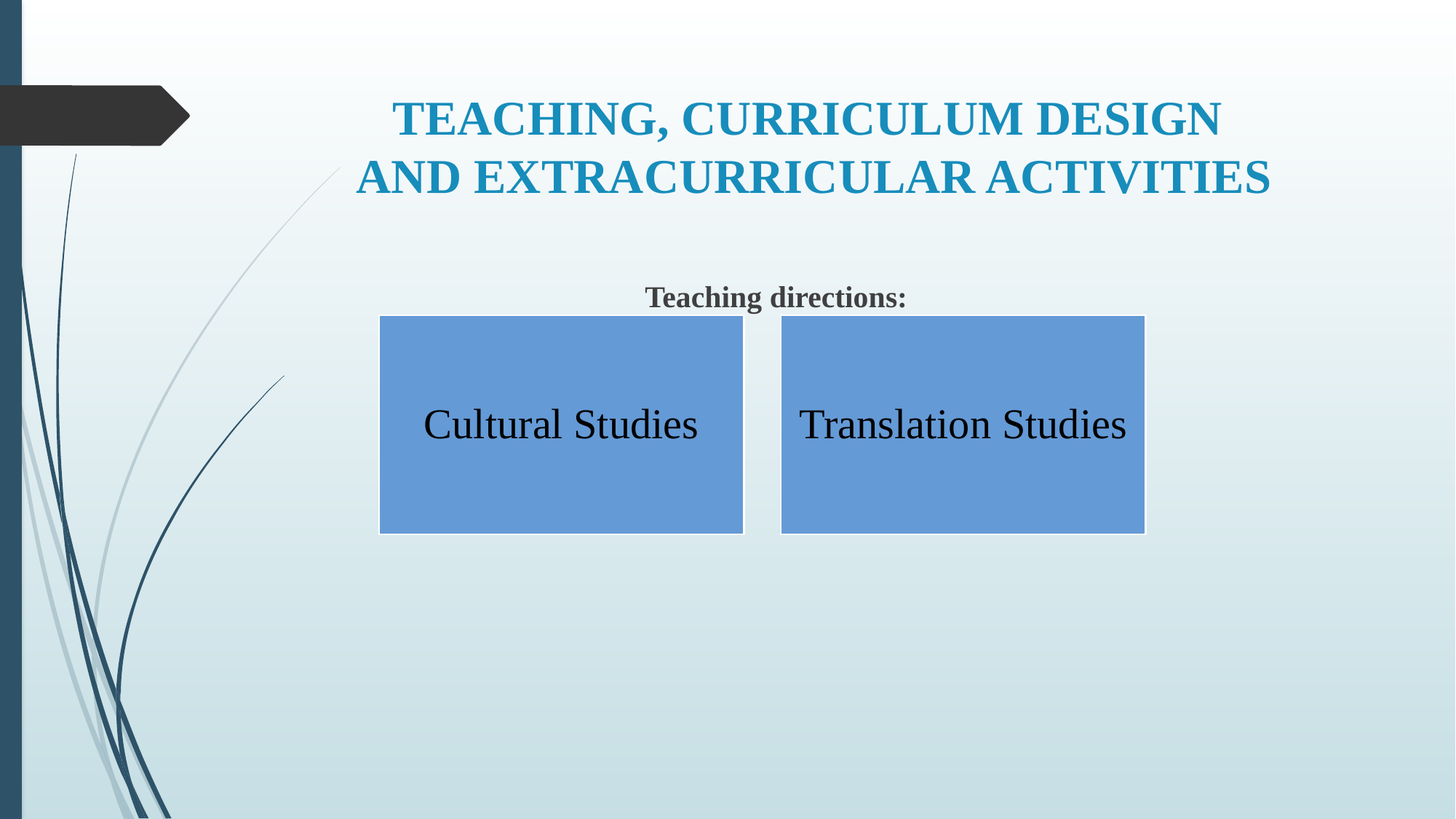

# TEACHING, CURRICULUM DESIGN AND EXTRACURRICULAR ACTIVITIES
Teaching directions:
Cultural Studies
Translation Studies